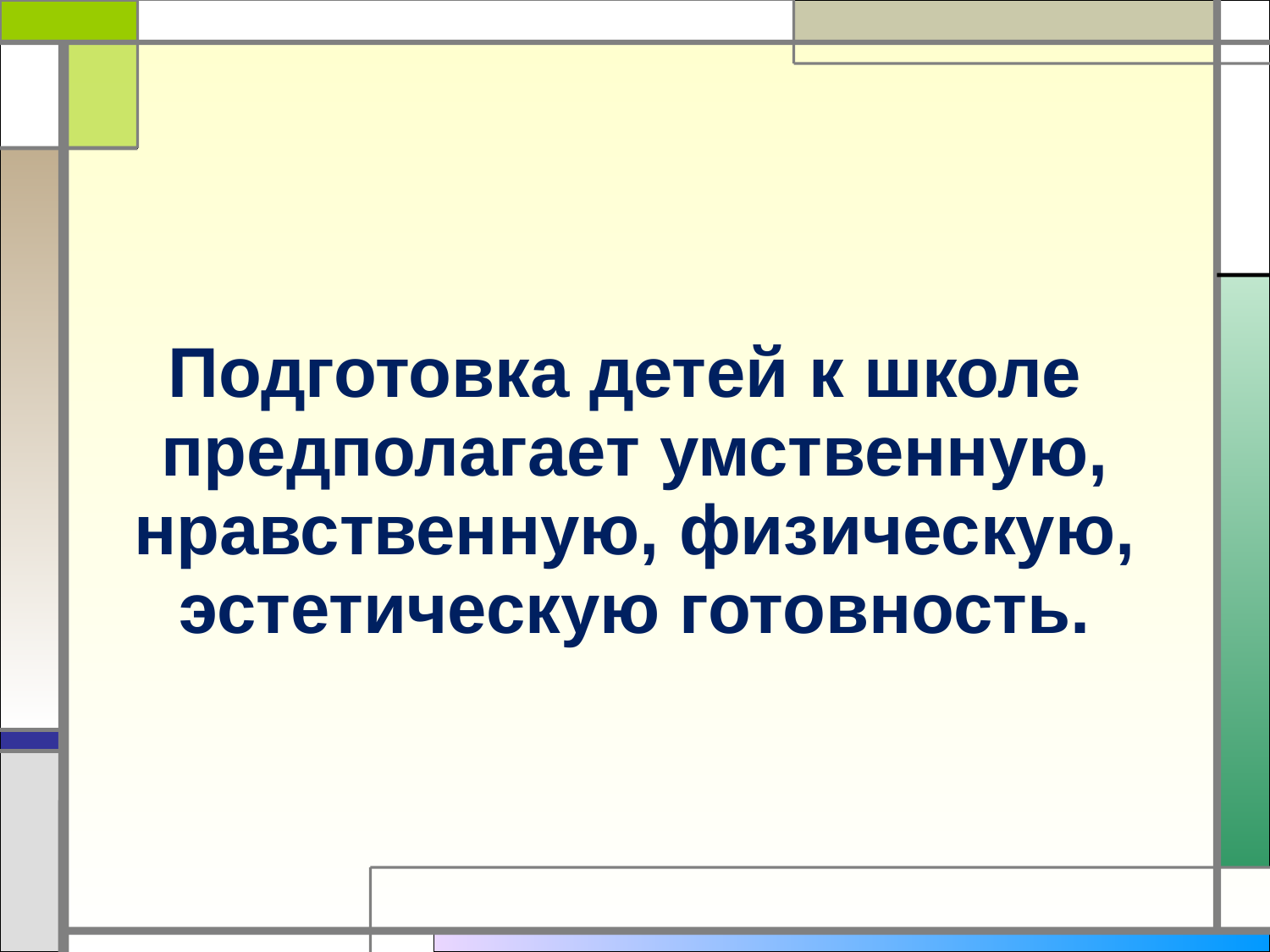

# Подготовка детей к школе  предполагает умственную, нравственную, физическую, эстетическую готовность.